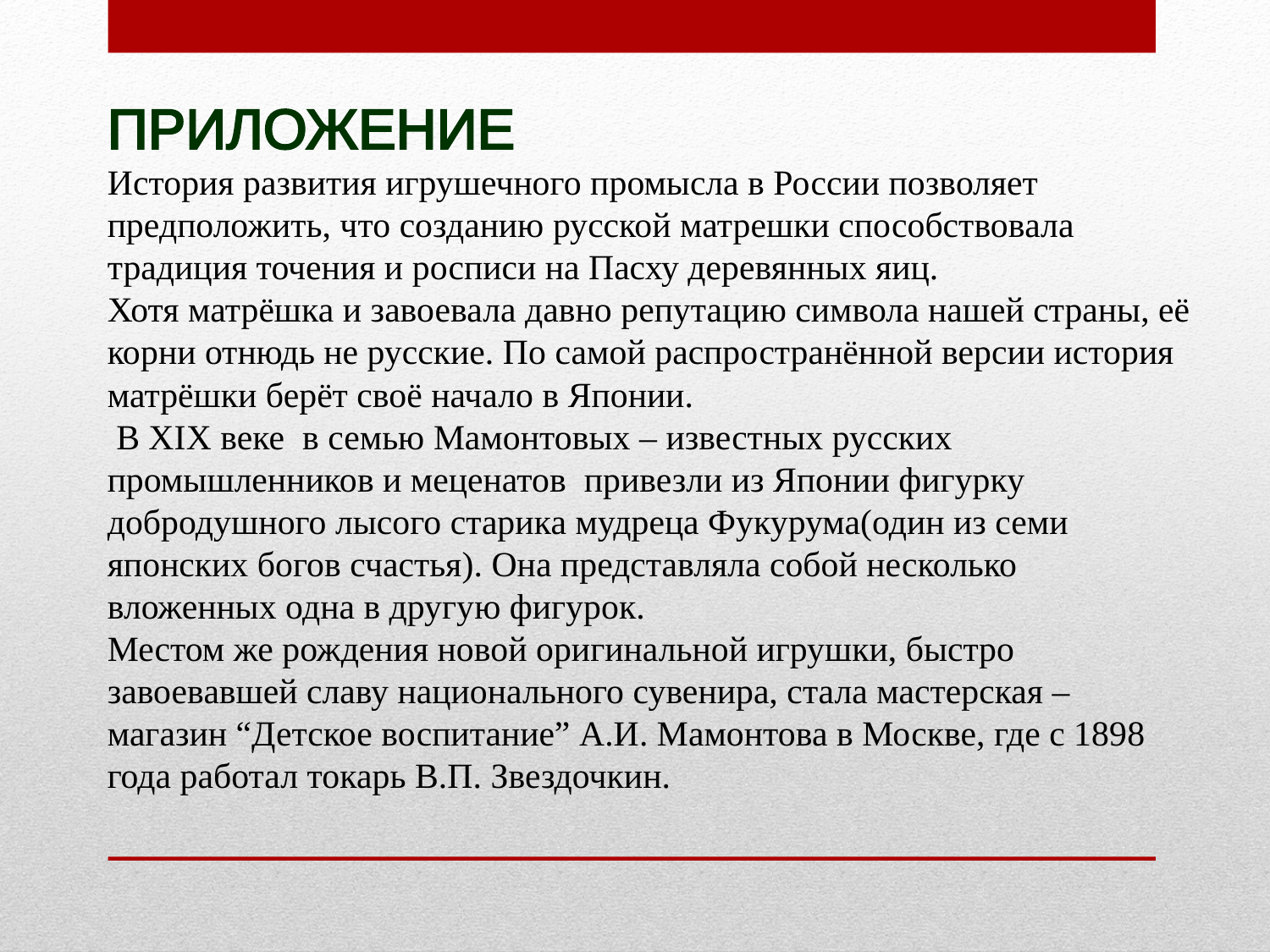

ПРИЛОЖЕНИЕ
История развития игрушечного промысла в России позволяет предположить, что созданию русской матрешки способствовала традиция точения и росписи на Пасху деревянных яиц.
Хотя матрёшка и завоевала давно репутацию символа нашей страны, её корни отнюдь не русские. По самой распространённой версии история матрёшки берёт своё начало в Японии.
 В XIX веке  в семью Мамонтовых – известных русских промышленников и меценатов  привезли из Японии фигурку добродушного лысого старика мудреца Фукурума(один из семи японских богов счастья). Она представляла собой несколько вложенных одна в другую фигурок.
Местом же рождения новой оригинальной игрушки, быстро завоевавшей славу национального сувенира, стала мастерская – магазин “Детское воспитание” А.И. Мамонтова в Москве, где с 1898 года работал токарь В.П. Звездочкин.